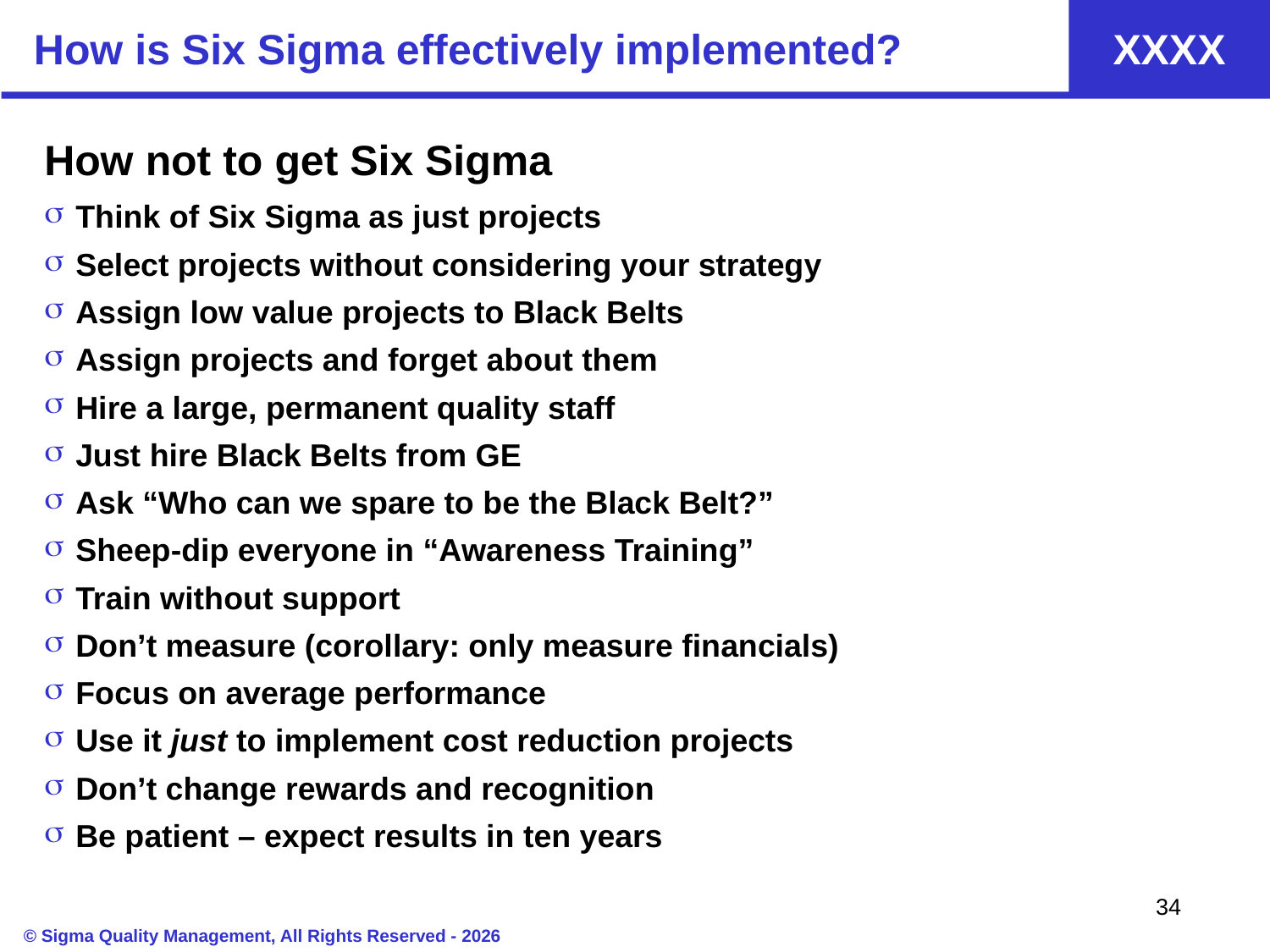

# How is Six Sigma effectively implemented?
How not to get Six Sigma
Think of Six Sigma as just projects
Select projects without considering your strategy
Assign low value projects to Black Belts
Assign projects and forget about them
Hire a large, permanent quality staff
Just hire Black Belts from GE
Ask “Who can we spare to be the Black Belt?”
Sheep-dip everyone in “Awareness Training”
Train without support
Don’t measure (corollary: only measure financials)
Focus on average performance
Use it just to implement cost reduction projects
Don’t change rewards and recognition
Be patient – expect results in ten years